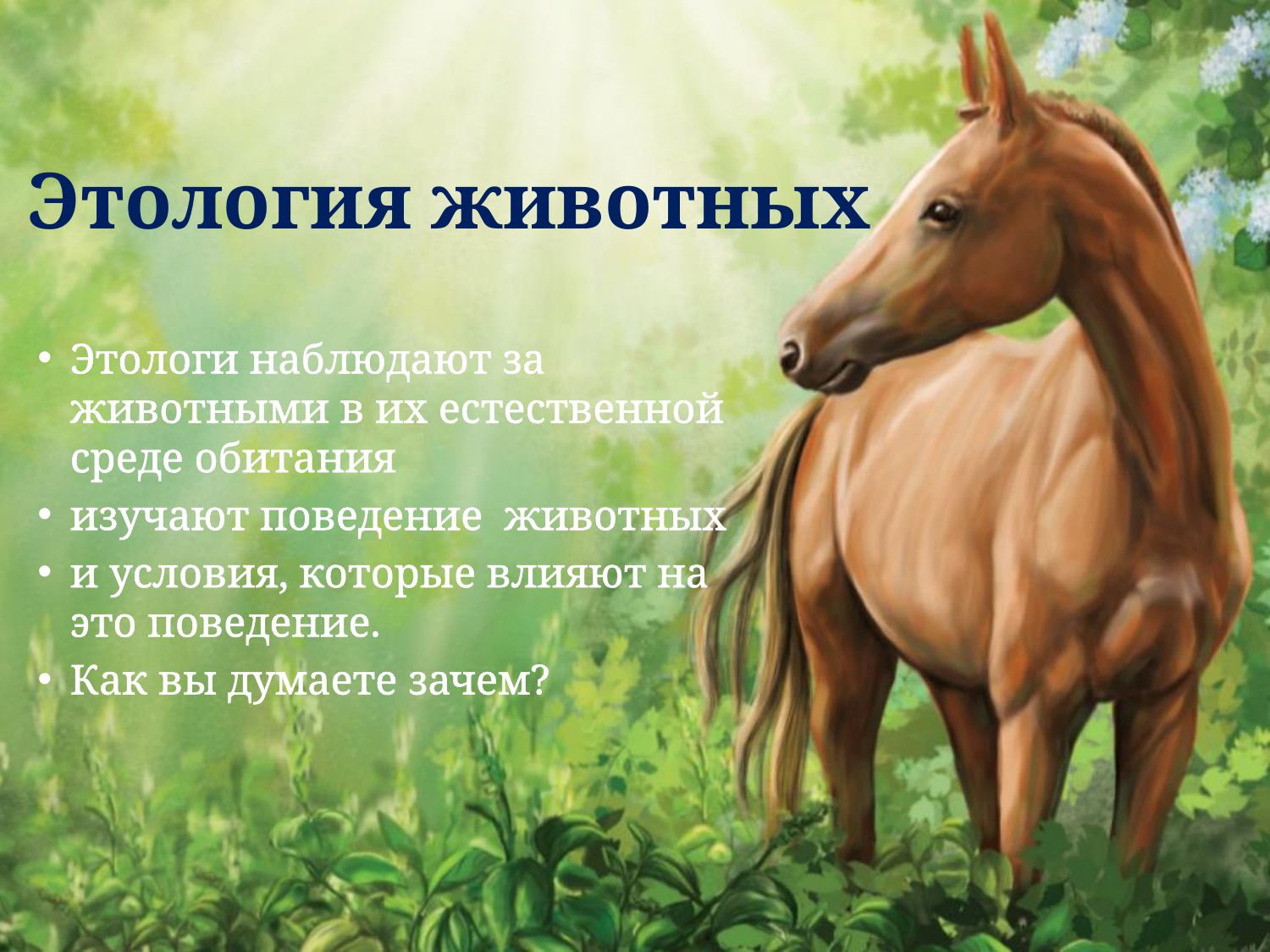

# Этология животных
Этологи наблюдают за животными в их естественной среде обитания
изучают поведение  животных
и условия, которые влияют на это поведение.
Как вы думаете зачем?